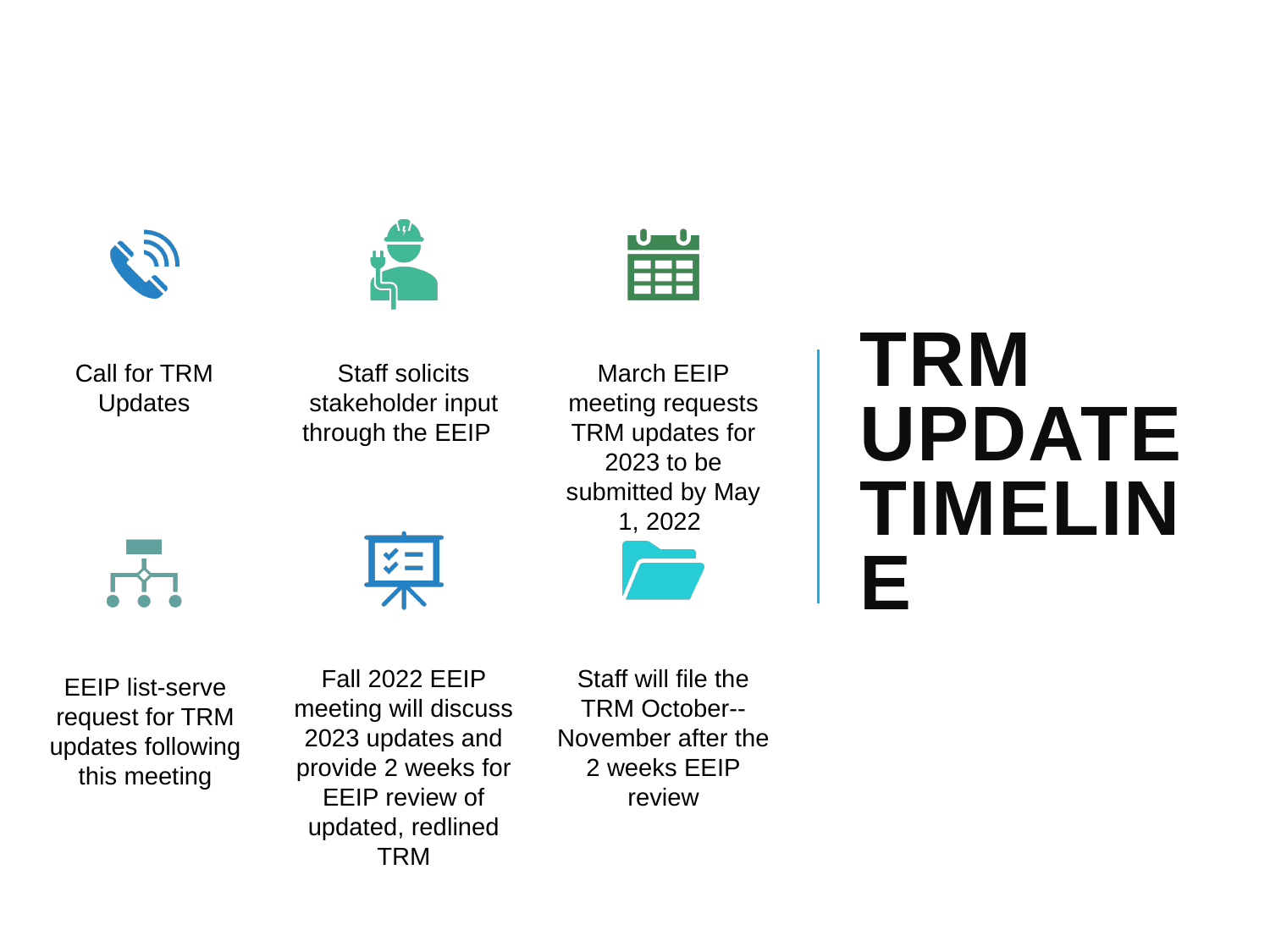

# TRM Update Timeline
Call for TRM Updates
Staff solicits stakeholder input through the EEIP
March EEIP meeting requests TRM updates for 2023 to be submitted by May 1, 2022
EEIP list-serve request for TRM updates following this meeting
Fall 2022 EEIP meeting will discuss 2023 updates and provide 2 weeks for EEIP review of updated, redlined TRM
Staff will file the TRM October--November after the 2 weeks EEIP review